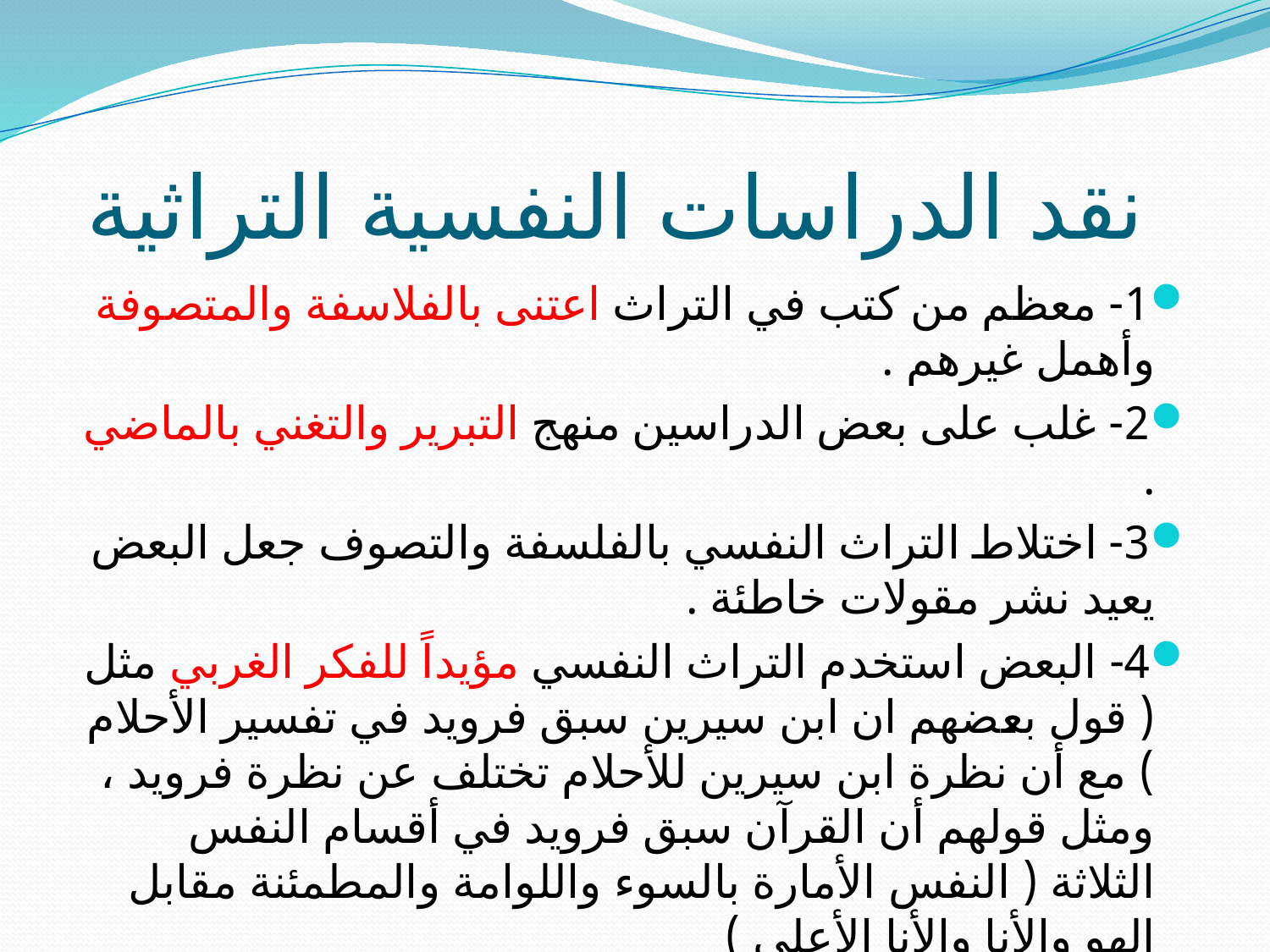

# نقد الدراسات النفسية التراثية
1- معظم من كتب في التراث اعتنى بالفلاسفة والمتصوفة وأهمل غيرهم .
2- غلب على بعض الدراسين منهج التبرير والتغني بالماضي .
3- اختلاط التراث النفسي بالفلسفة والتصوف جعل البعض يعيد نشر مقولات خاطئة .
4- البعض استخدم التراث النفسي مؤيداً للفكر الغربي مثل ( قول بعضهم ان ابن سيرين سبق فرويد في تفسير الأحلام ) مع أن نظرة ابن سيرين للأحلام تختلف عن نظرة فرويد ، ومثل قولهم أن القرآن سبق فرويد في أقسام النفس الثلاثة ( النفس الأمارة بالسوء واللوامة والمطمئنة مقابل الهو والأنا والأنا الأعلى )